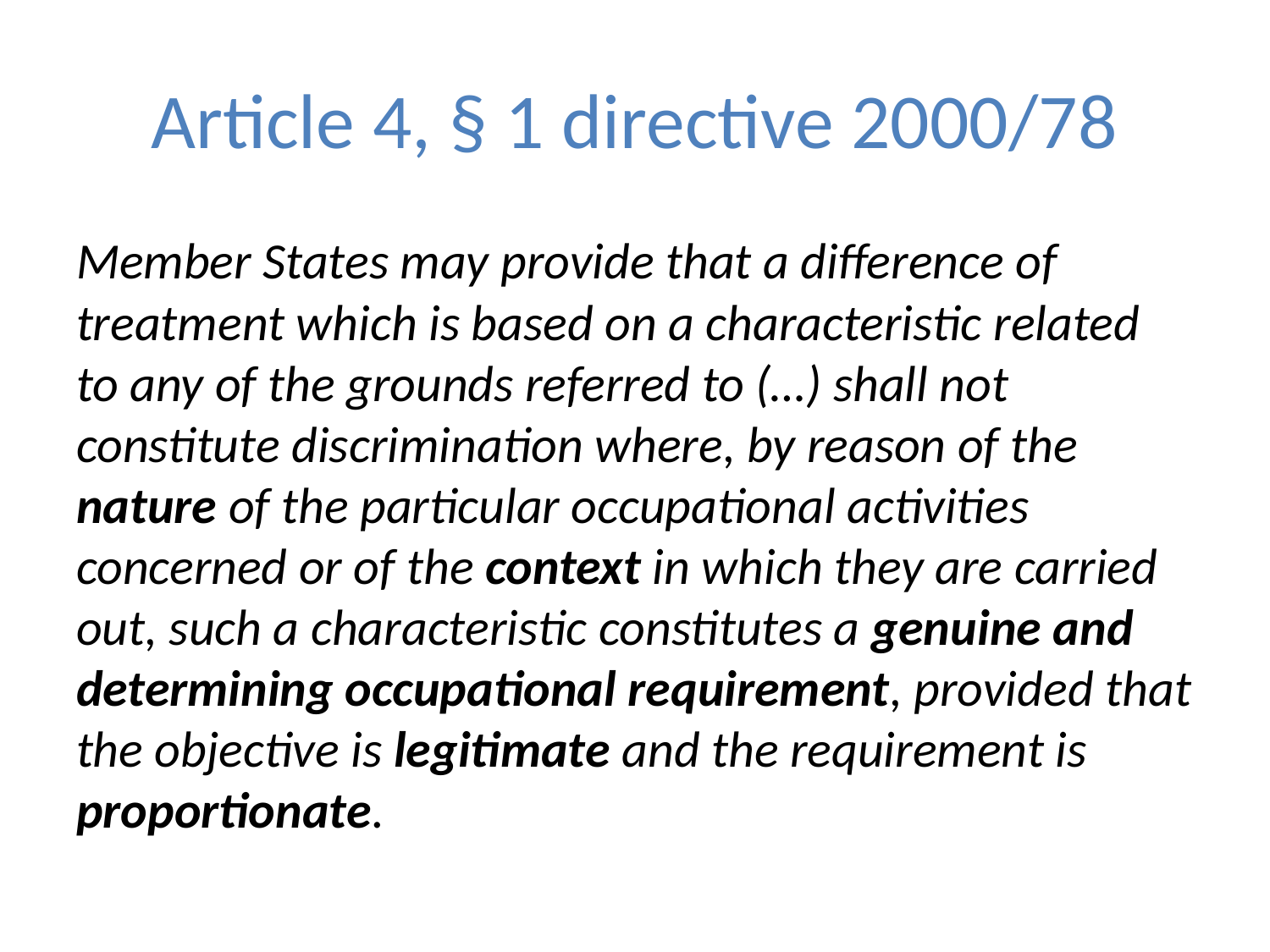

# Article 4, § 1 directive 2000/78
Member States may provide that a difference of treatment which is based on a characteristic related to any of the grounds referred to (…) shall not constitute discrimination where, by reason of the nature of the particular occupational activities concerned or of the context in which they are carried out, such a characteristic constitutes a genuine and determining occupational requirement, provided that the objective is legitimate and the requirement is proportionate.